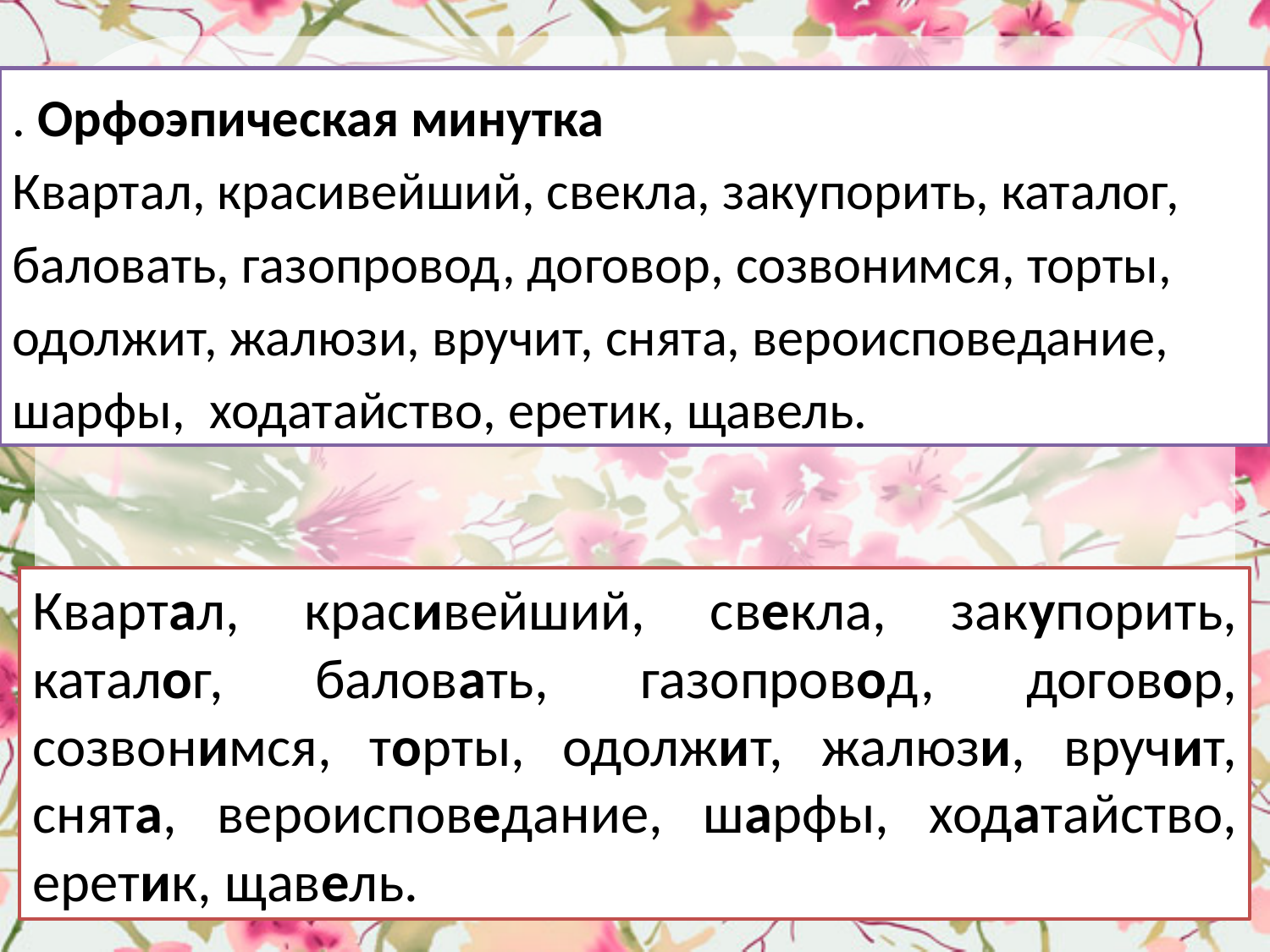

. Орфоэпическая минутка
Квартал, красивейший, свекла, закупорить, каталог, баловать, газопровод, договор, созвонимся, торты, одолжит, жалюзи, вручит, снята, вероисповедание, шарфы,  ходатайство, еретик, щавель.
Квартал, красивейший, свекла, закупорить, каталог, баловать, газопровод, договор, созвонимся, торты, одолжит, жалюзи, вручит, снята, вероисповедание, шарфы, ходатайство, еретик, щавель.